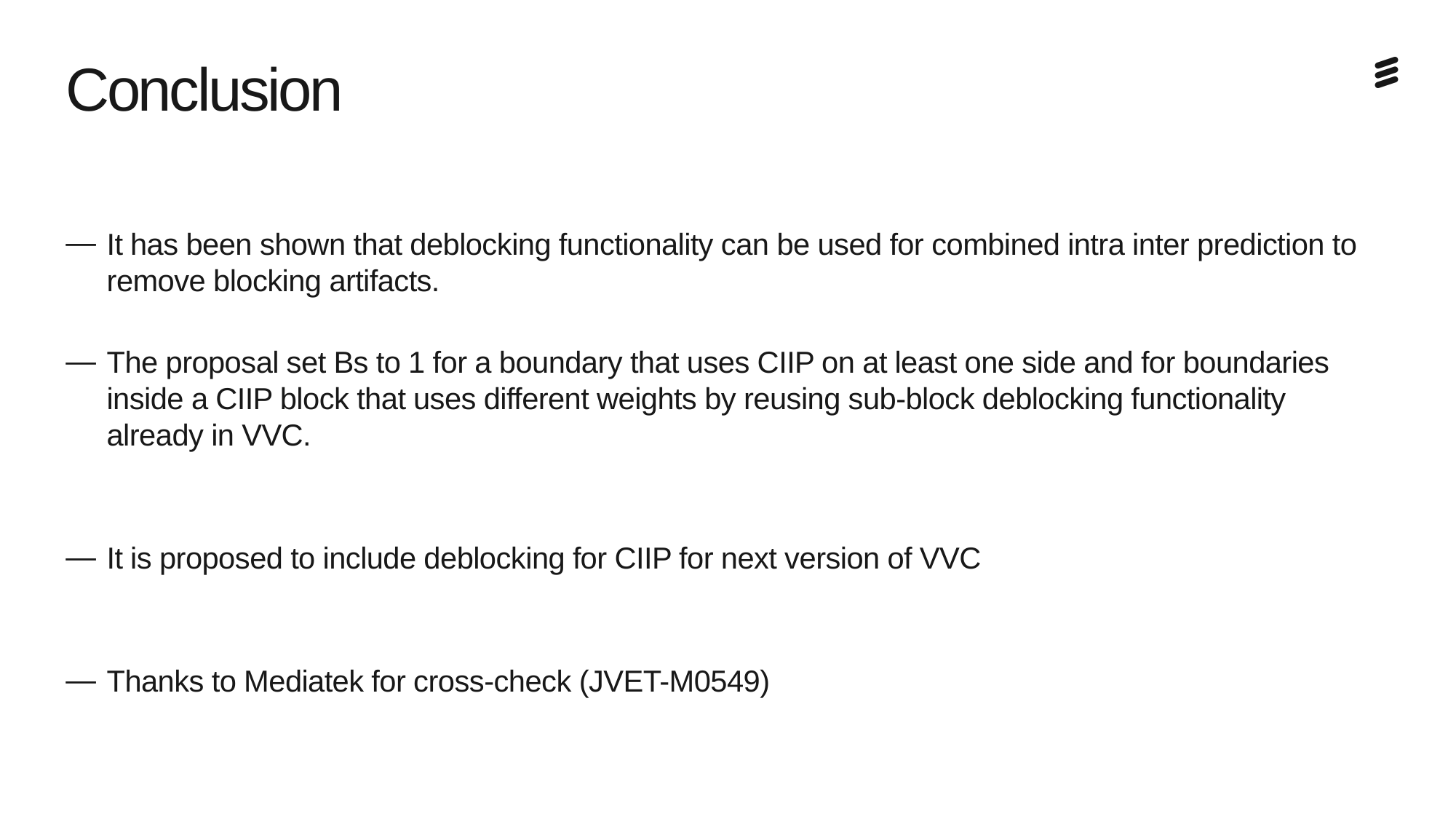

# Conclusion
It has been shown that deblocking functionality can be used for combined intra inter prediction to remove blocking artifacts.

The proposal set Bs to 1 for a boundary that uses CIIP on at least one side and for boundaries inside a CIIP block that uses different weights by reusing sub-block deblocking functionality already in VVC.

It is proposed to include deblocking for CIIP for next version of VVC

Thanks to Mediatek for cross-check (JVET-M0549)